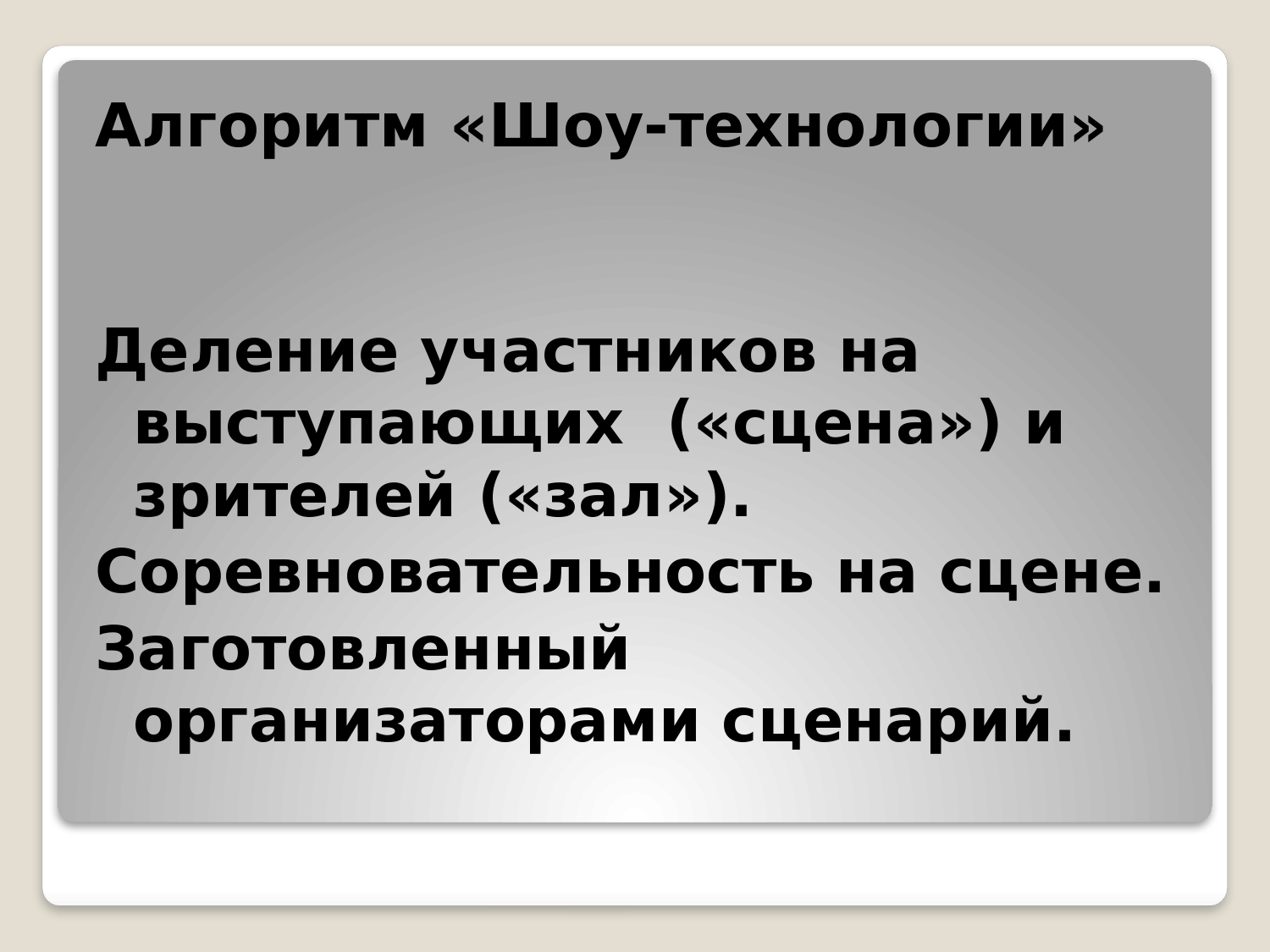

Алгоритм «Шоу-технологии»

Деление участников на выступающих  («сцена») и зрителей («зал»).
Соревновательность на сцене.
Заготовленный организаторами сценарий.